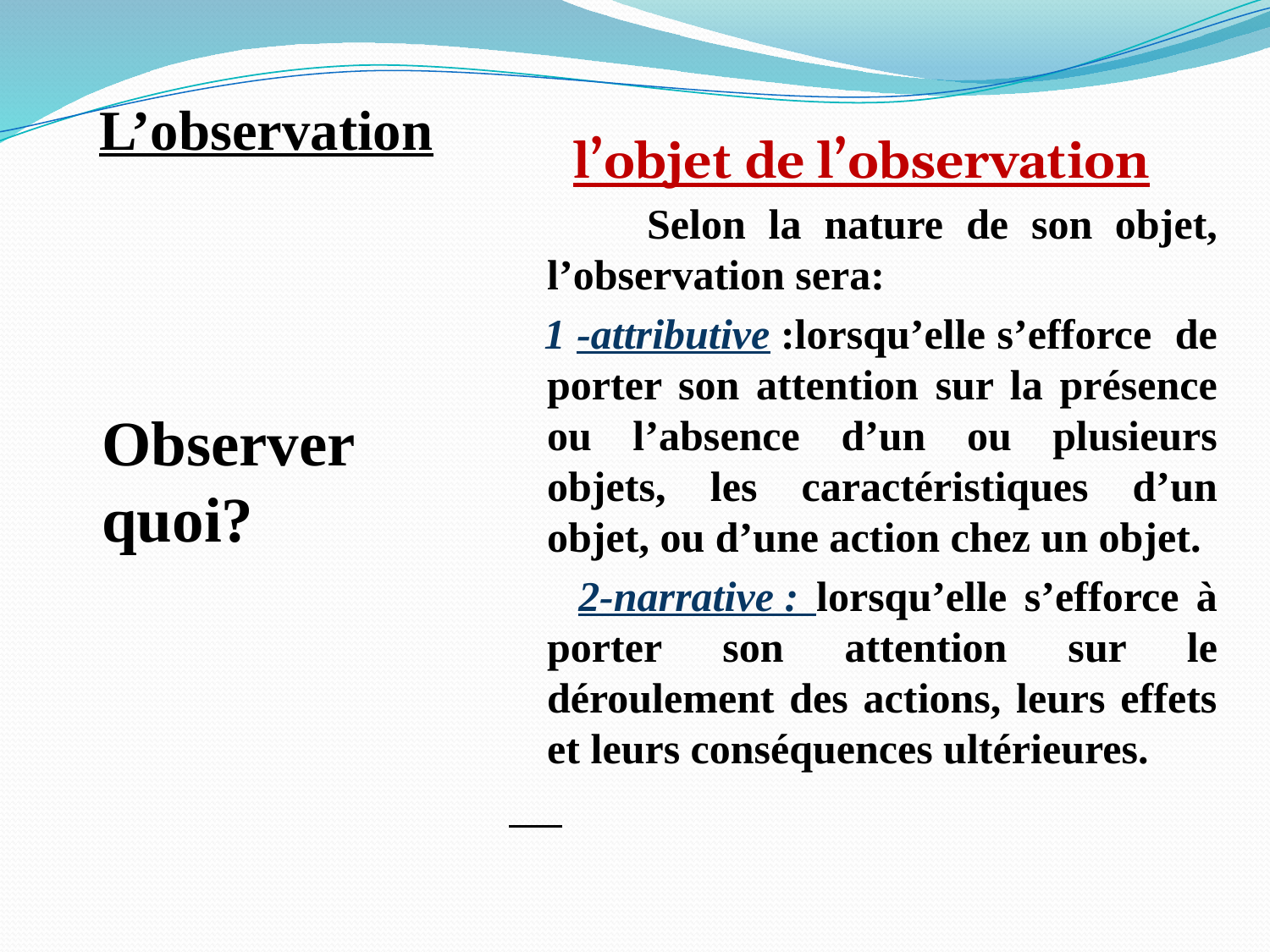

# L’observation
     l’objet de l’observation
      Selon la nature de son objet, l’observation sera:
   1 -attributive :lorsqu’elle s’efforce  de porter son attention sur la présence ou l’absence d’un ou plusieurs objets, les caractéristiques d’un objet, ou d’une action chez un objet.
    2-narrative : lorsqu’elle s’efforce à porter son attention sur le déroulement des actions, leurs effets et leurs conséquences ultérieures.

Observer quoi?